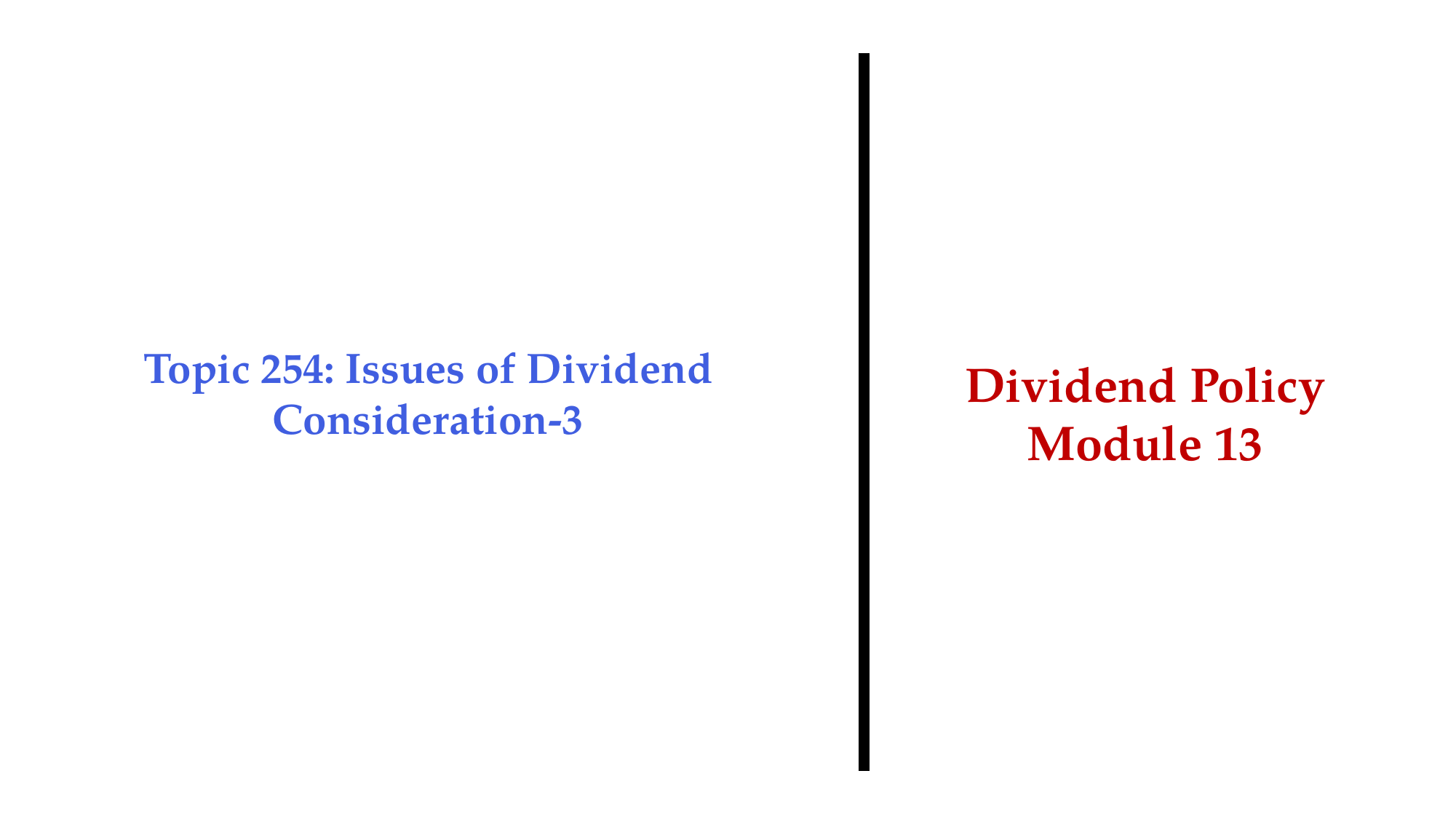

Topic 254: Issues of Dividend Consideration-3
Dividend Policy
Module 13